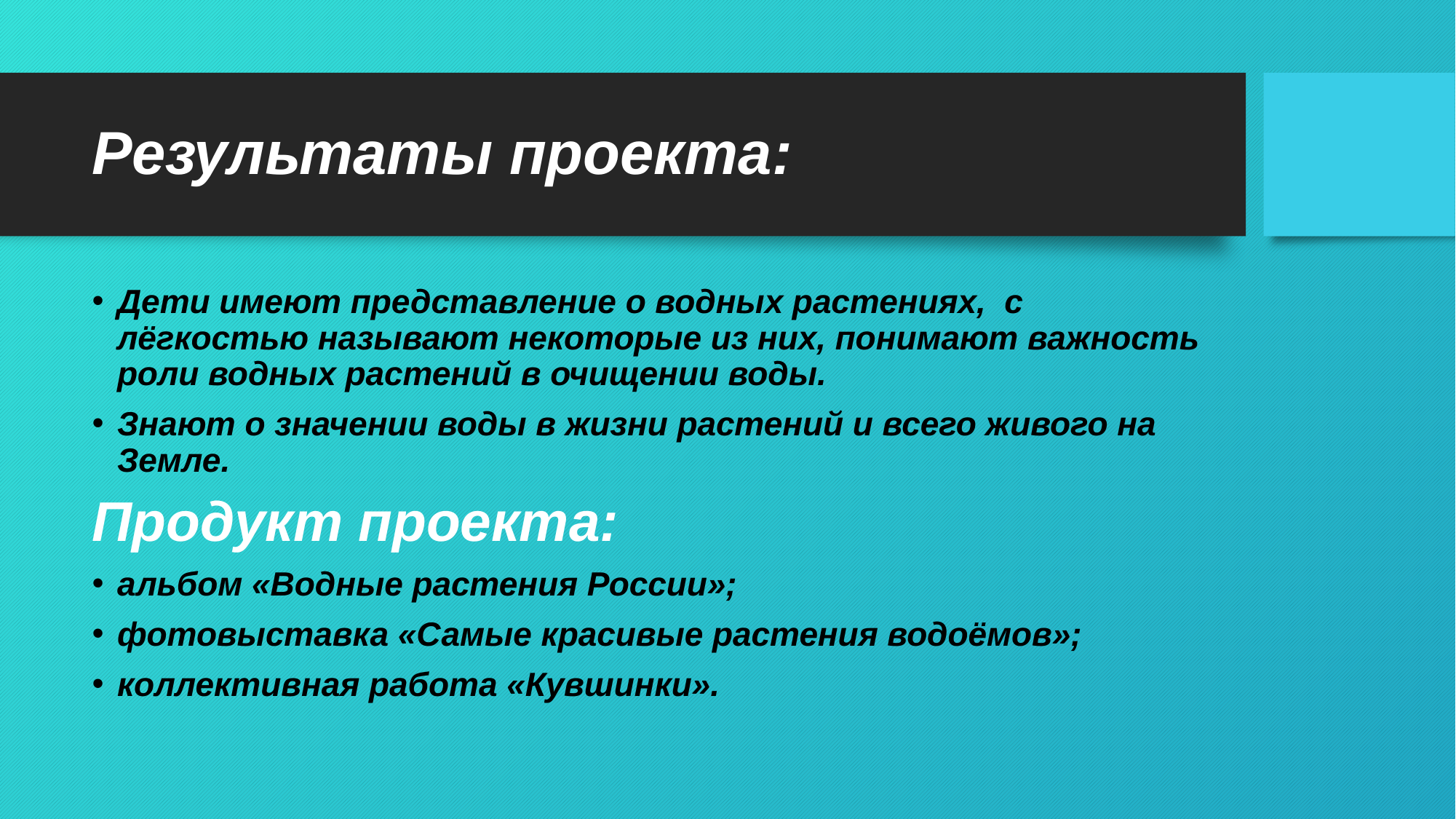

# Результаты проекта:
Дети имеют представление о водных растениях,  с лёгкостью называют некоторые из них, понимают важность роли водных растений в очищении воды.
Знают о значении воды в жизни растений и всего живого на Земле.
Продукт проекта:
альбом «Водные растения России»;
фотовыставка «Самые красивые растения водоёмов»;
коллективная работа «Кувшинки».